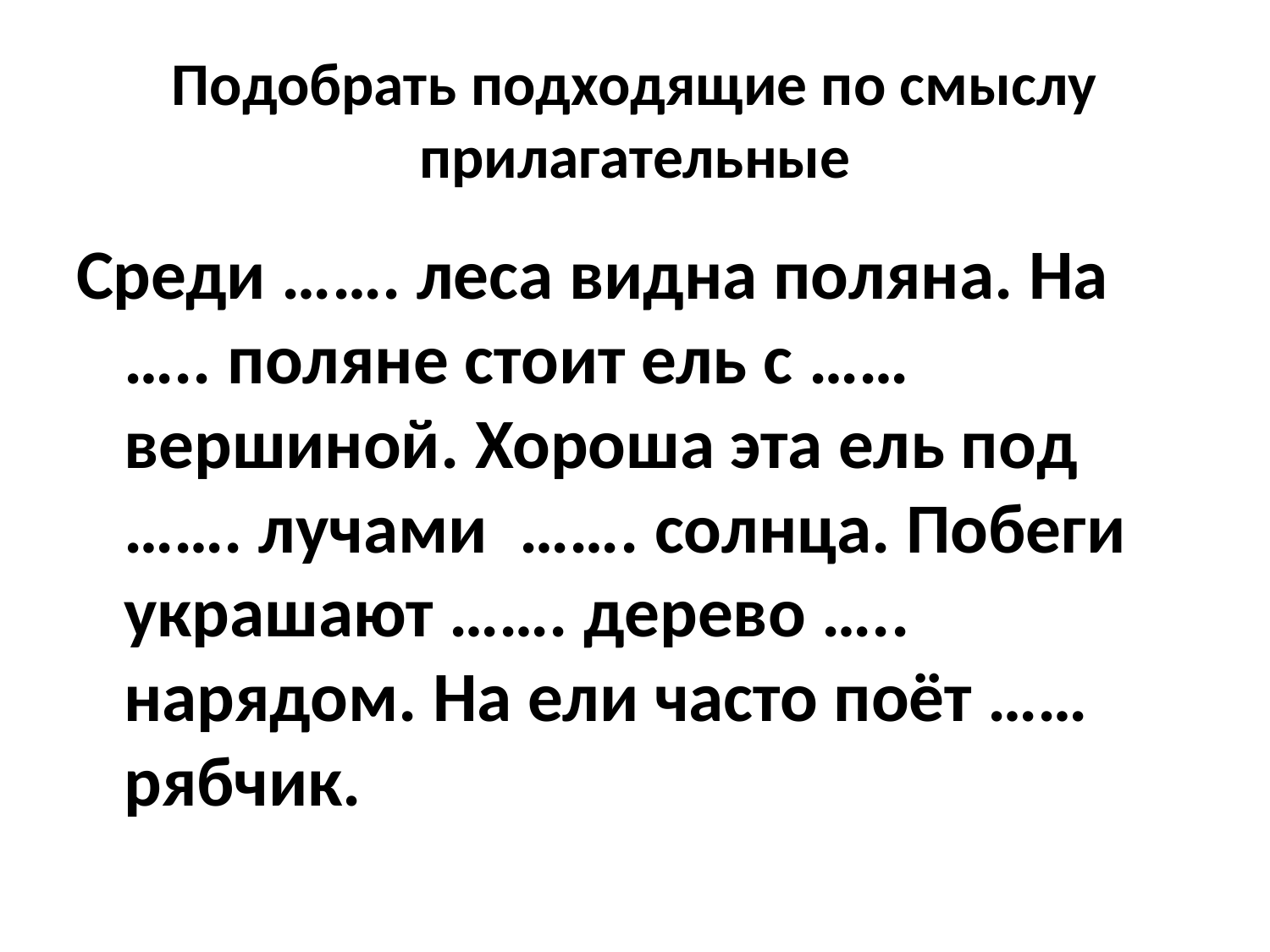

# Подобрать подходящие по смыслу прилагательные
Среди ……. леса видна поляна. На ….. поляне стоит ель с …… вершиной. Хороша эта ель под ……. лучами  ……. солнца. Побеги украшают ……. дерево ….. нарядом. На ели часто поёт …… рябчик.